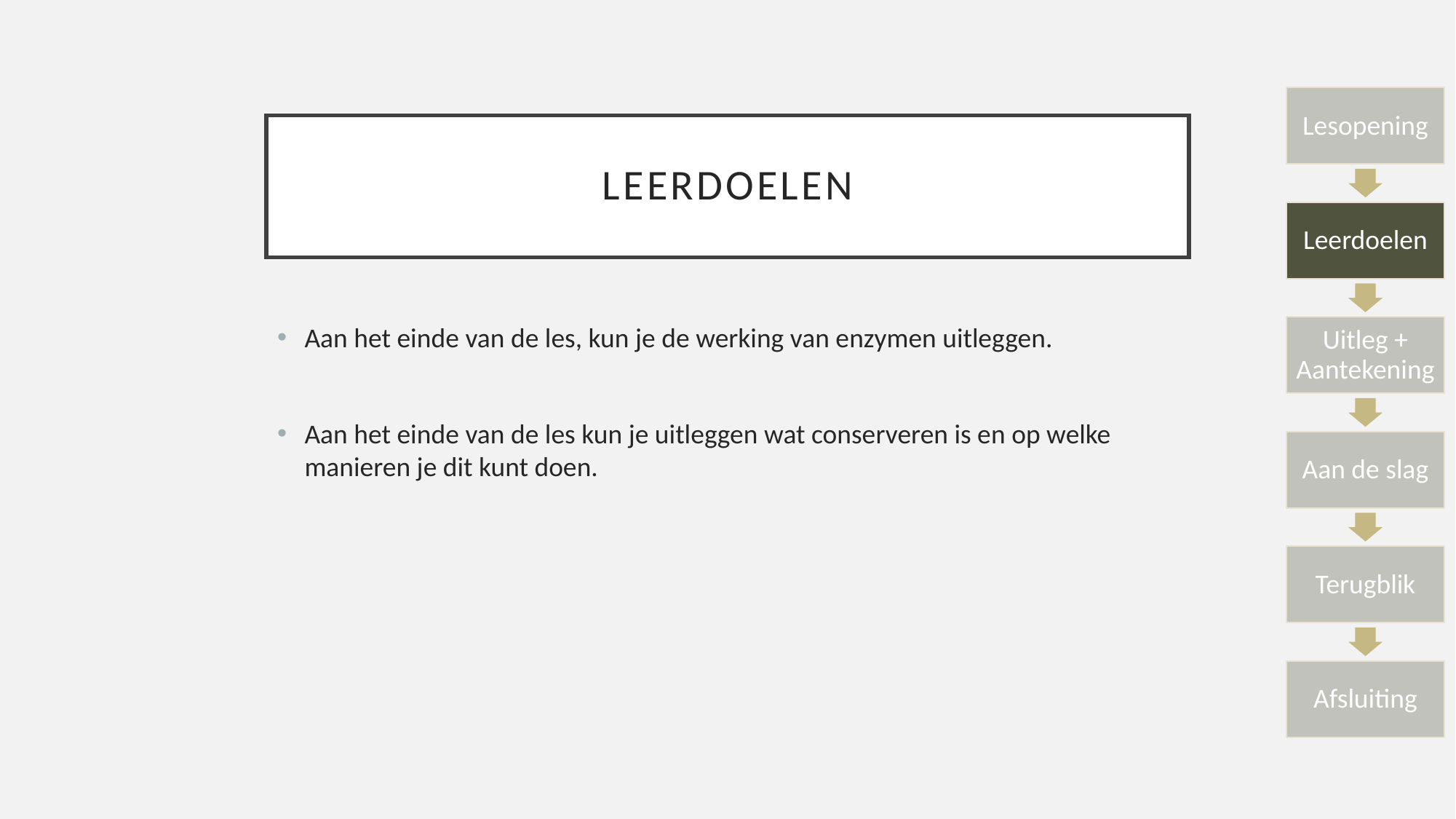

Lesopening

Leerdoelen

Uitleg + Aantekening

Aan de slag

Terugblik

Afsluiting
# Leerdoelen
Aan het einde van de les, kun je de werking van enzymen uitleggen.

Aan het einde van de les kun je uitleggen wat conserveren is en op welke manieren je dit kunt doen.